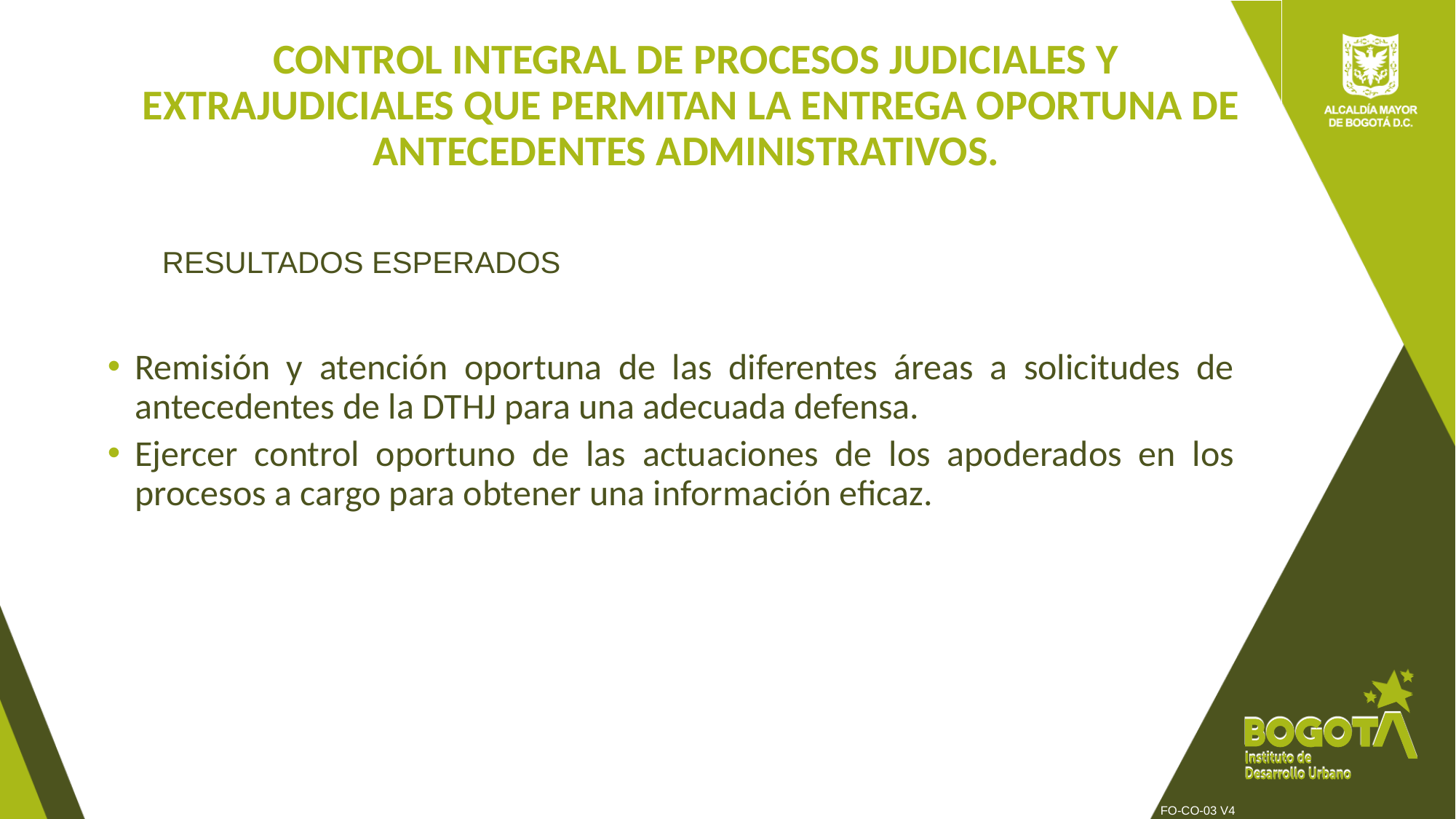

# CONTROL INTEGRAL DE PROCESOS JUDICIALES Y EXTRAJUDICIALES QUE PERMITAN LA ENTREGA OPORTUNA DE ANTECEDENTES ADMINISTRATIVOS.
RESULTADOS ESPERADOS

Remisión y atención oportuna de las diferentes áreas a solicitudes de antecedentes de la DTHJ para una adecuada defensa.
Ejercer control oportuno de las actuaciones de los apoderados en los procesos a cargo para obtener una información eficaz.